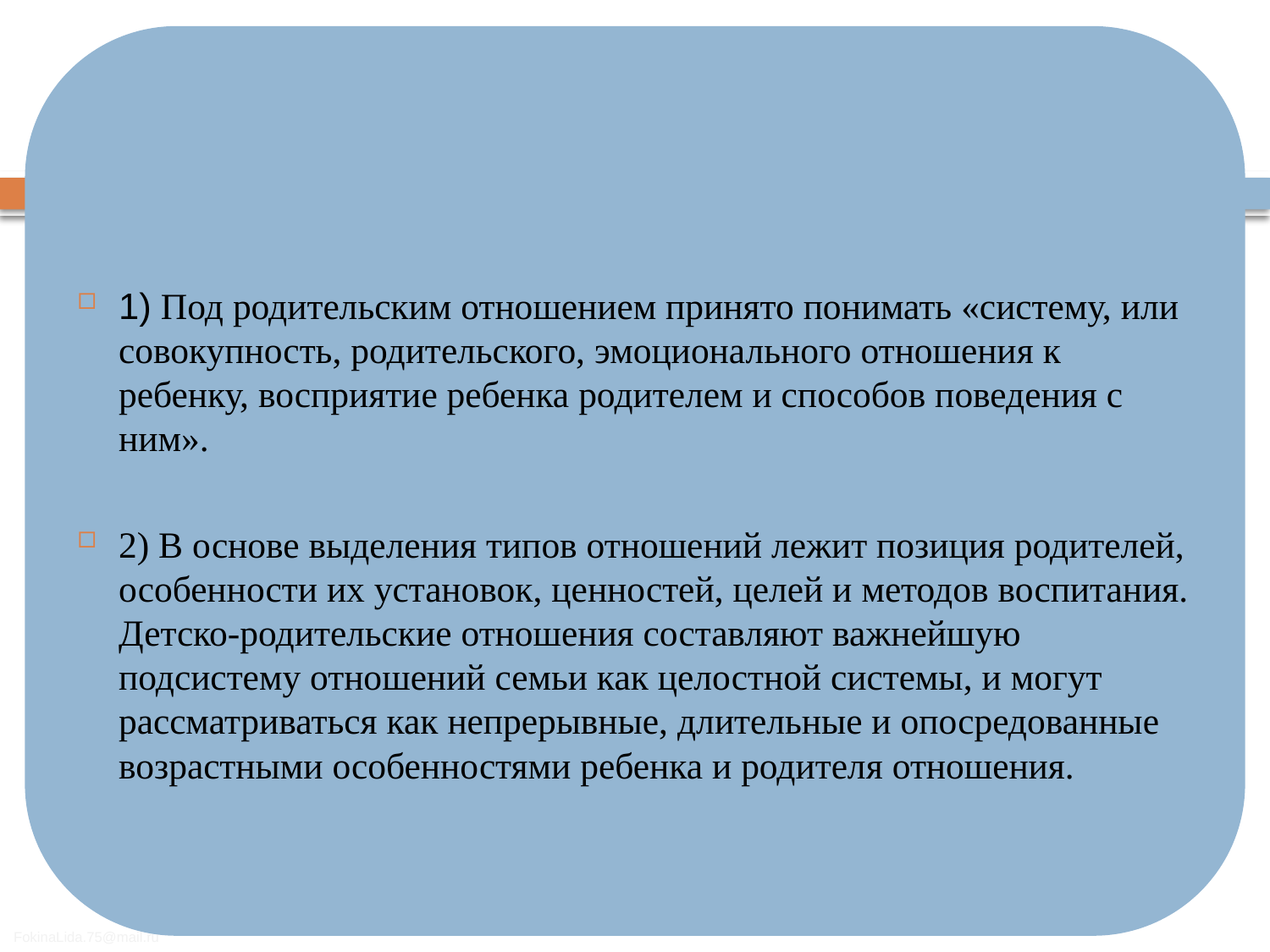

#
1) Под родительским отношением принято понимать «систему, или совокупность, родительского, эмоционального отношения к ребенку, восприятие ребенка родителем и способов поведения с ним».

2) В основе выделения типов отношений лежит позиция родителей, особенности их установок, ценностей, целей и методов воспитания. Детско-родительские отношения составляют важнейшую подсистему отношений семьи как целостной системы, и могут рассматриваться как непрерывные, длительные и опосредованные возрастными особенностями ребенка и родителя отношения.